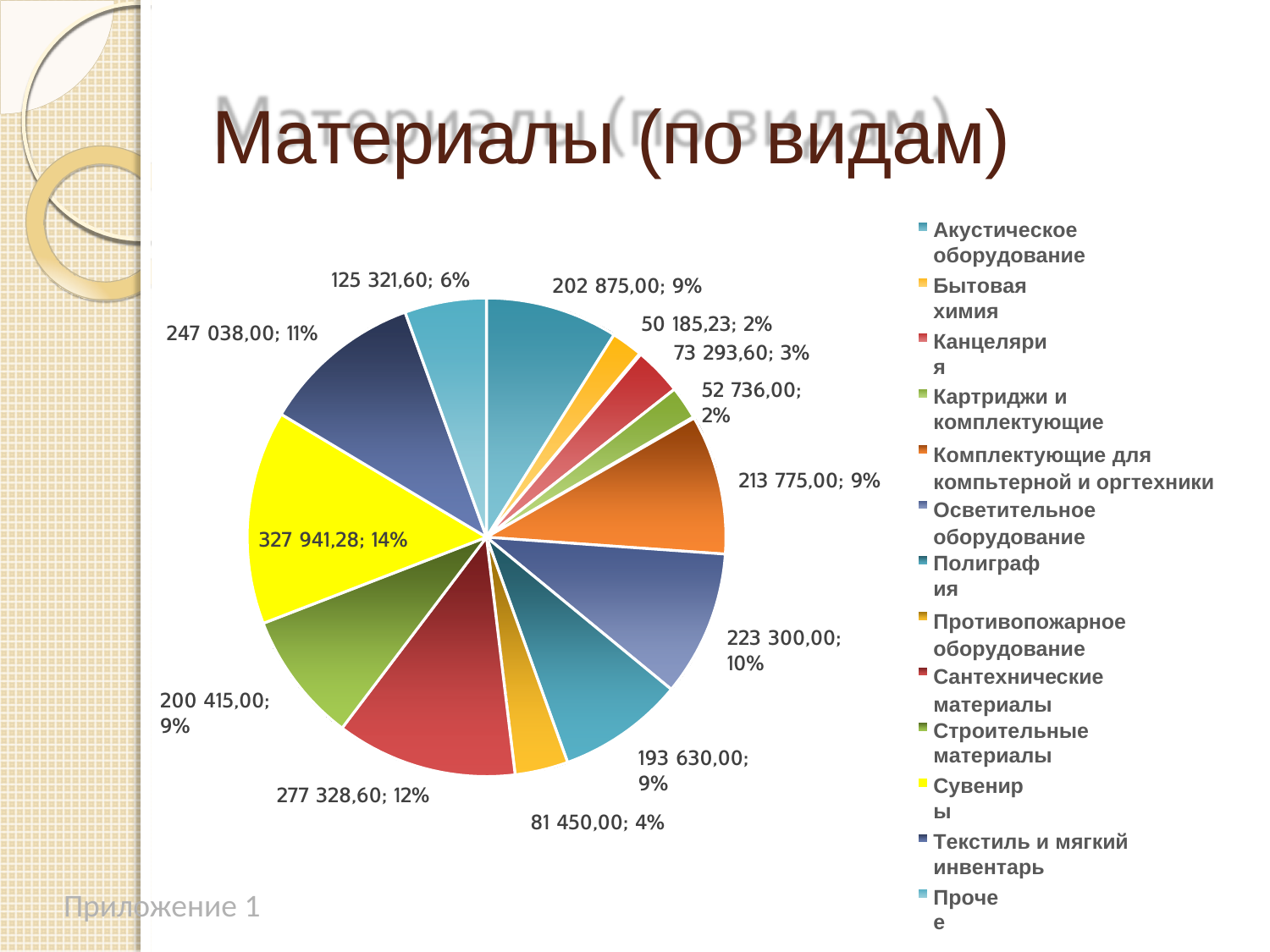

# Материалы (по видам)

Акустическое оборудование

125 321,60; 6%
Бытовая химия
202 875,00; 9%
50 185,23; 2%
73 293,60; 3%
52 736,00; 2%

247 038,00; 11%
Канцелярия

Картриджи и комплектующие

Комплектующие для компьтерной и оргтехники Осветительное оборудование

213 775,00; 9%

327 941,28; 14%

Полиграфия

Противопожарное оборудование Сантехнические материалы

223 300,00; 10%

200 415,00; 9%
Строительные материалы

193 630,00; 9%
81 450,00; 4%
Сувениры

277 328,60; 12%
Текстиль и мягкий инвентарь

Прочее
Приложение 1